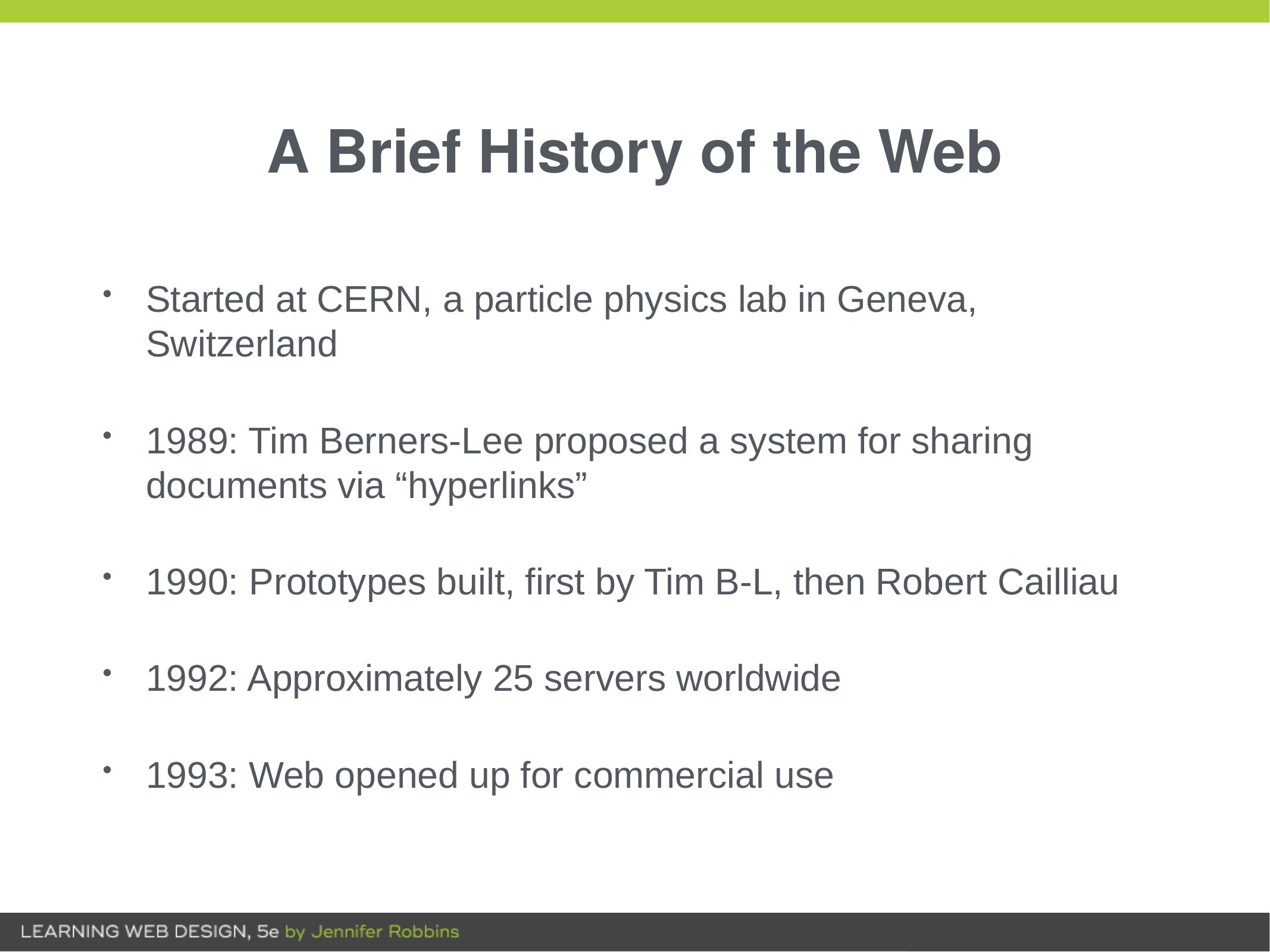

# A Brief History of the Web
Started at CERN, a particle physics lab in Geneva, Switzerland
1989: Tim Berners-Lee proposed a system for sharing documents via “hyperlinks”
1990: Prototypes built, first by Tim B-L, then Robert Cailliau
1992: Approximately 25 servers worldwide
1993: Web opened up for commercial use